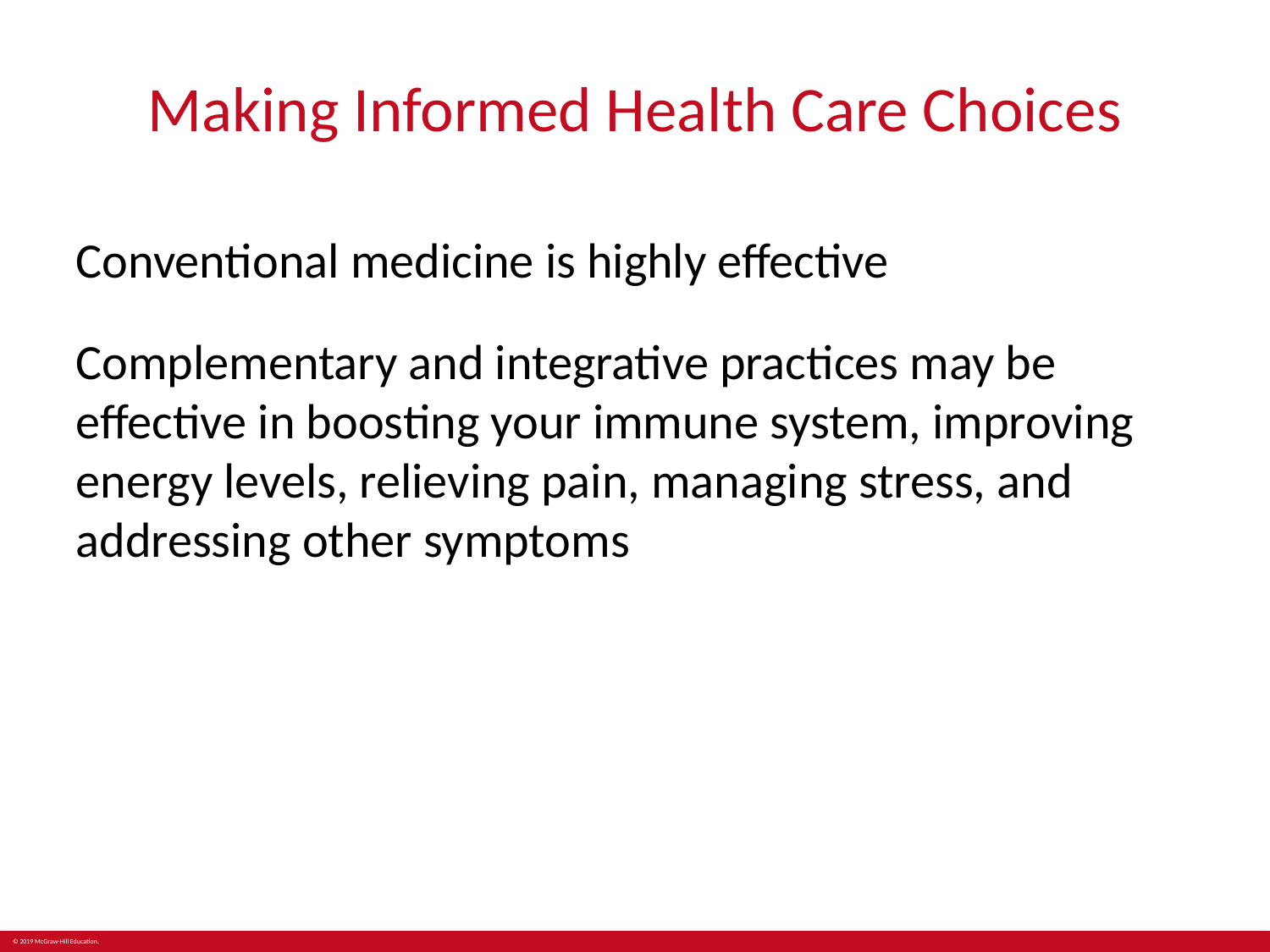

# Making Informed Health Care Choices
Conventional medicine is highly effective
Complementary and integrative practices may be effective in boosting your immune system, improving energy levels, relieving pain, managing stress, and addressing other symptoms